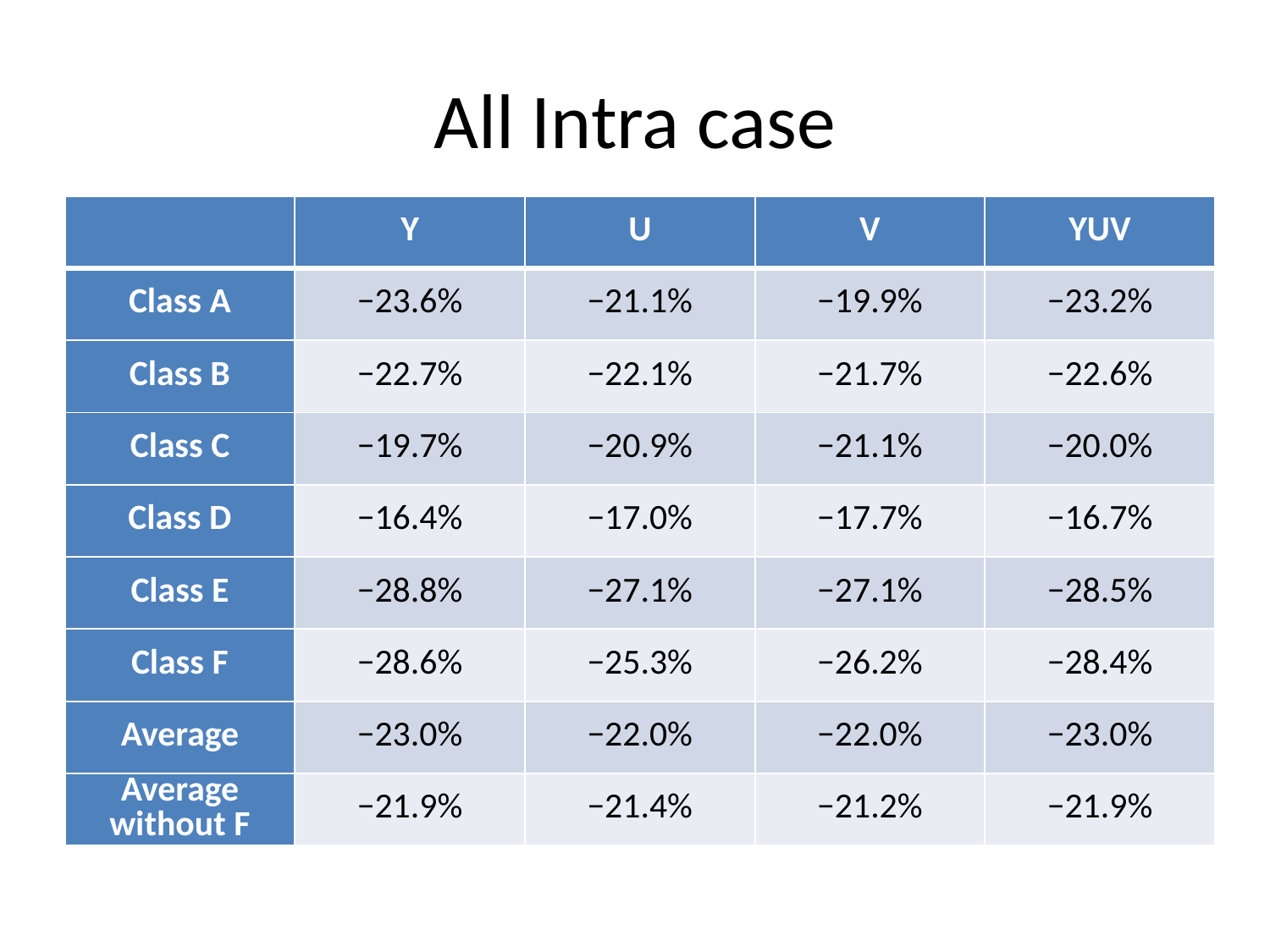

# All Intra case
|  | Y | U | V | YUV |
| --- | --- | --- | --- | --- |
| Class A | −23.6% | −21.1% | −19.9% | −23.2% |
| Class B | −22.7% | −22.1% | −21.7% | −22.6% |
| Class C | −19.7% | −20.9% | −21.1% | −20.0% |
| Class D | −16.4% | −17.0% | −17.7% | −16.7% |
| Class E | −28.8% | −27.1% | −27.1% | −28.5% |
| Class F | −28.6% | −25.3% | −26.2% | −28.4% |
| Average | −23.0% | −22.0% | −22.0% | −23.0% |
| Average without F | −21.9% | −21.4% | −21.2% | −21.9% |